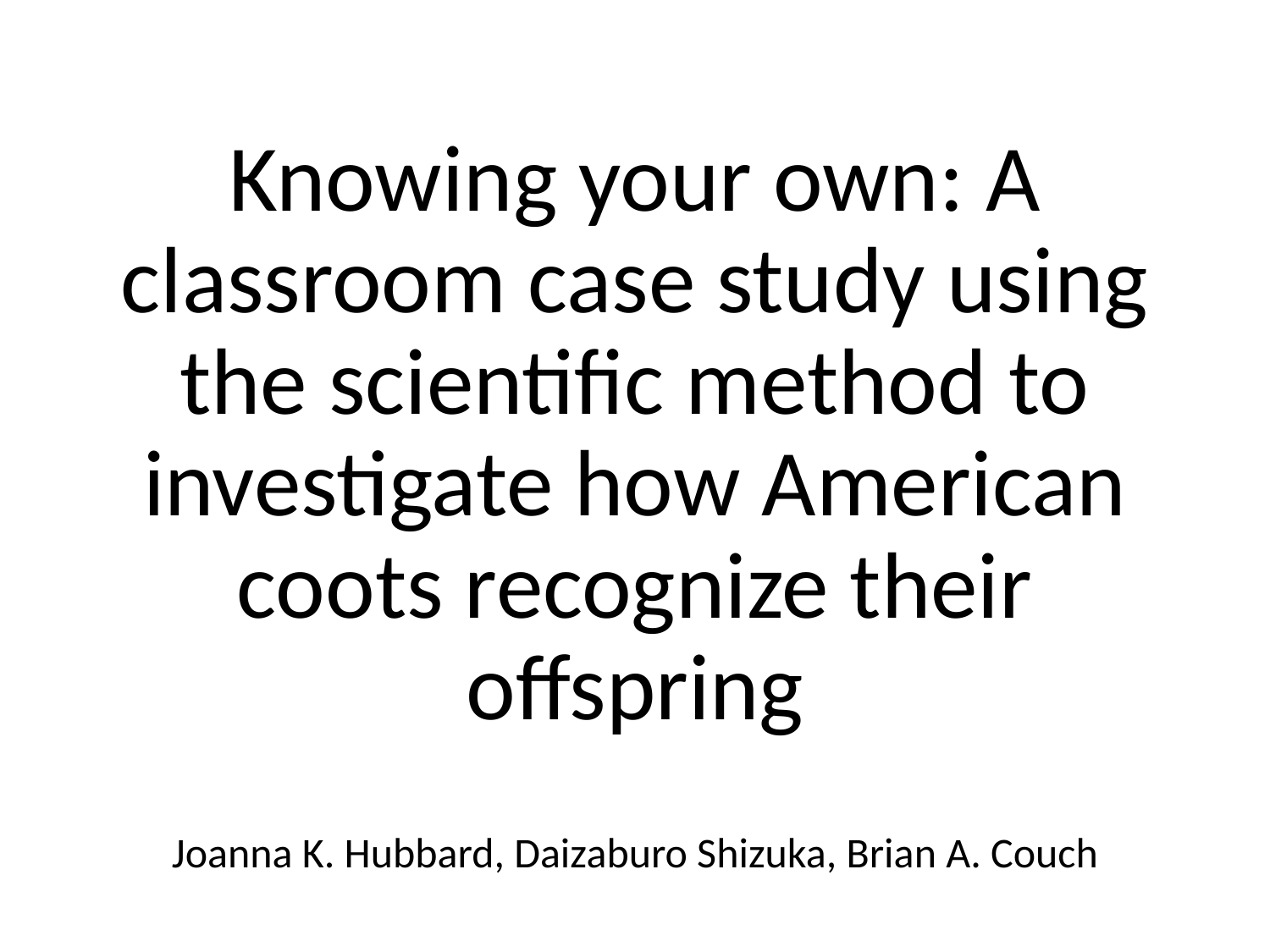

# Knowing your own: A classroom case study using the scientific method to investigate how American coots recognize their offspring
Joanna K. Hubbard, Daizaburo Shizuka, Brian A. Couch